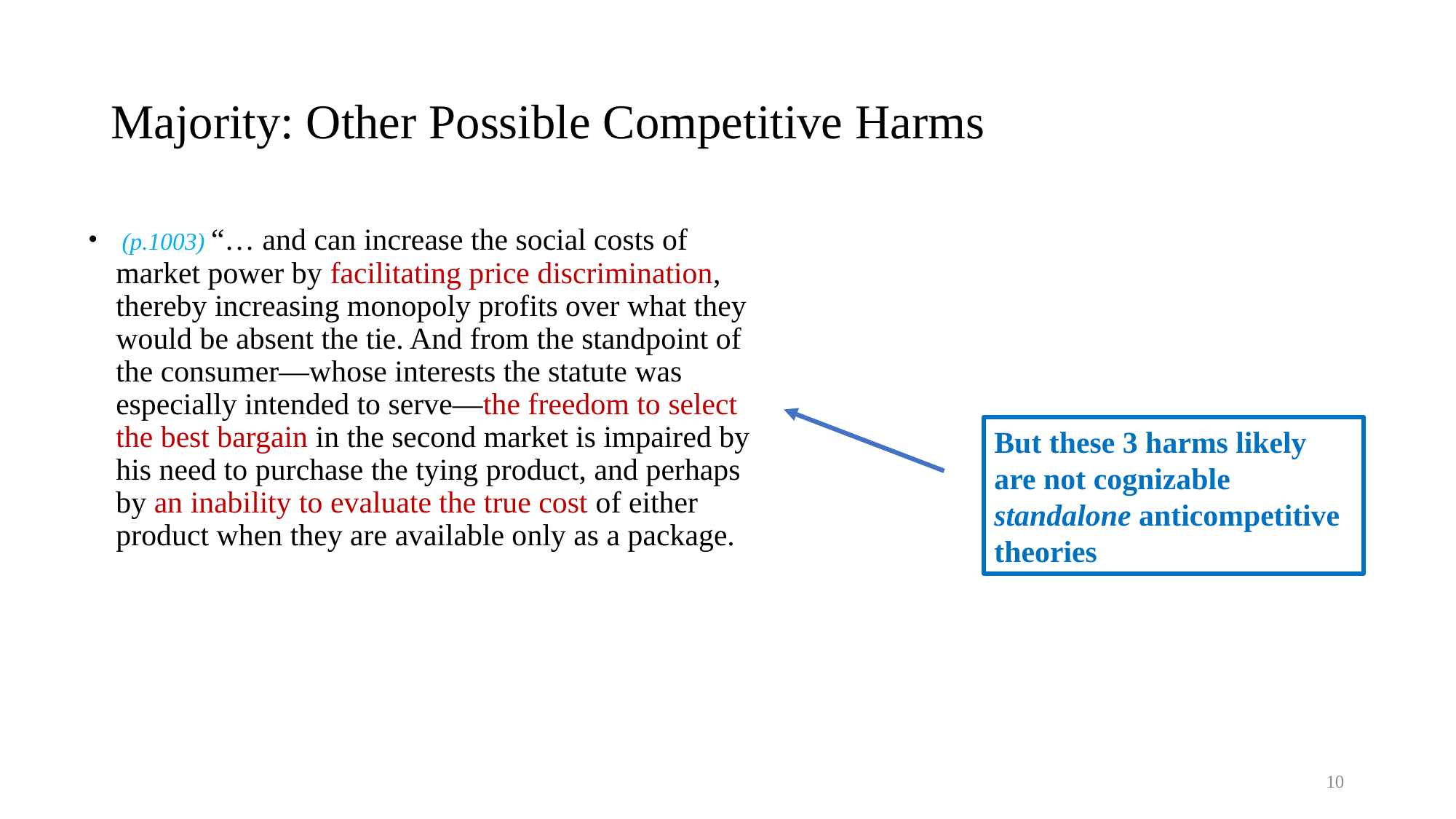

# Majority: Other Possible Competitive Harms
 (p.1003) “… and can increase the social costs of market power by facilitating price discrimination, thereby increasing monopoly profits over what they would be absent the tie. And from the standpoint of the consumer—whose interests the statute was especially intended to serve—the freedom to select the best bargain in the second market is impaired by his need to purchase the tying product, and perhaps by an inability to evaluate the true cost of either product when they are available only as a package.

But these 3 harms likely are not cognizable standalone anticompetitive theories
10